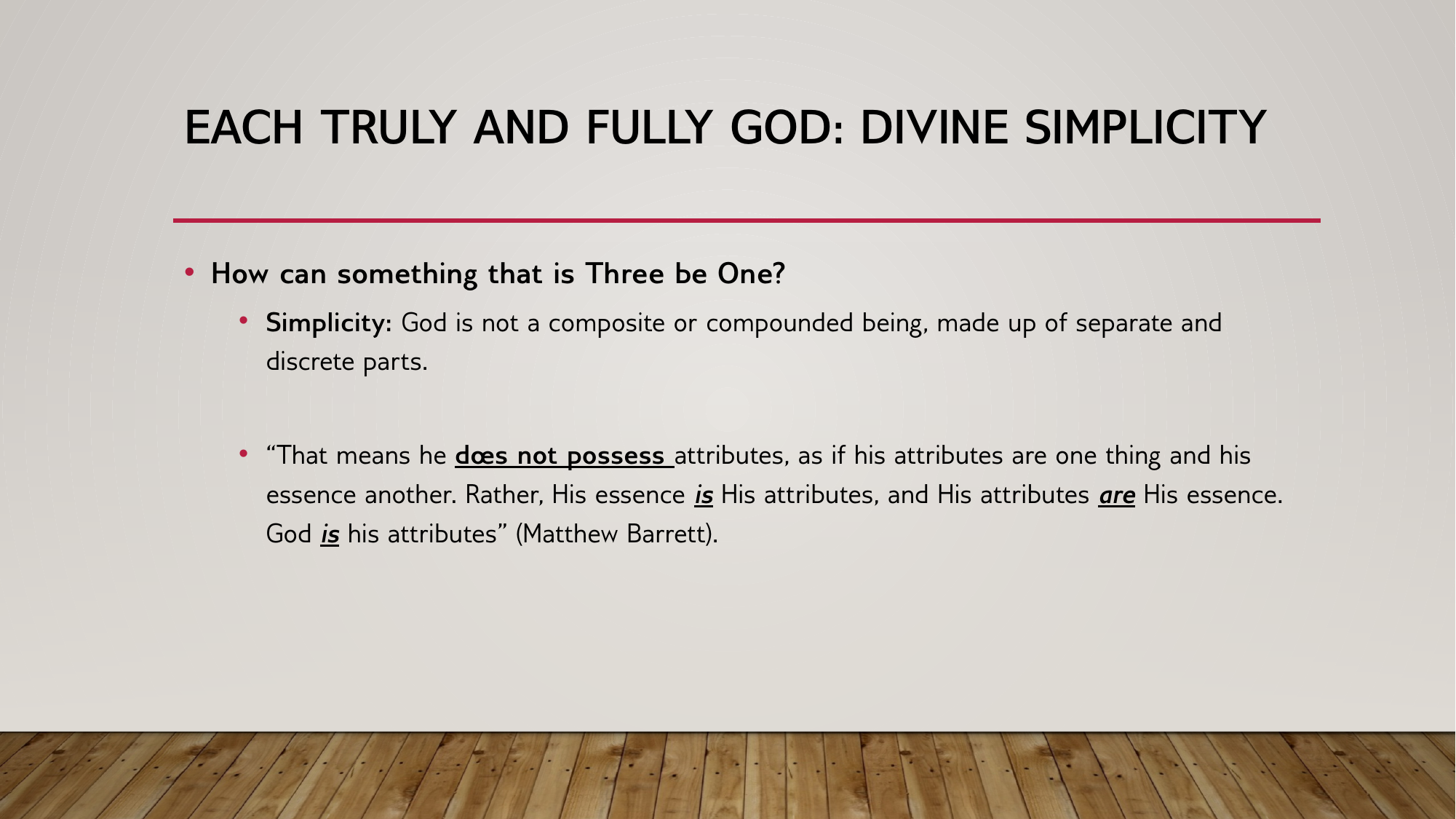

# EACH TRULY AND FULLY GOD: Divine Simplicity
How can something that is Three be One?
Simplicity: God is not a composite or compounded being, made up of separate and discrete parts.

“That means he does not possess attributes, as if his attributes are one thing and his essence another. Rather, His essence is His attributes, and His attributes are His essence. God is his attributes” (Matthew Barrett).